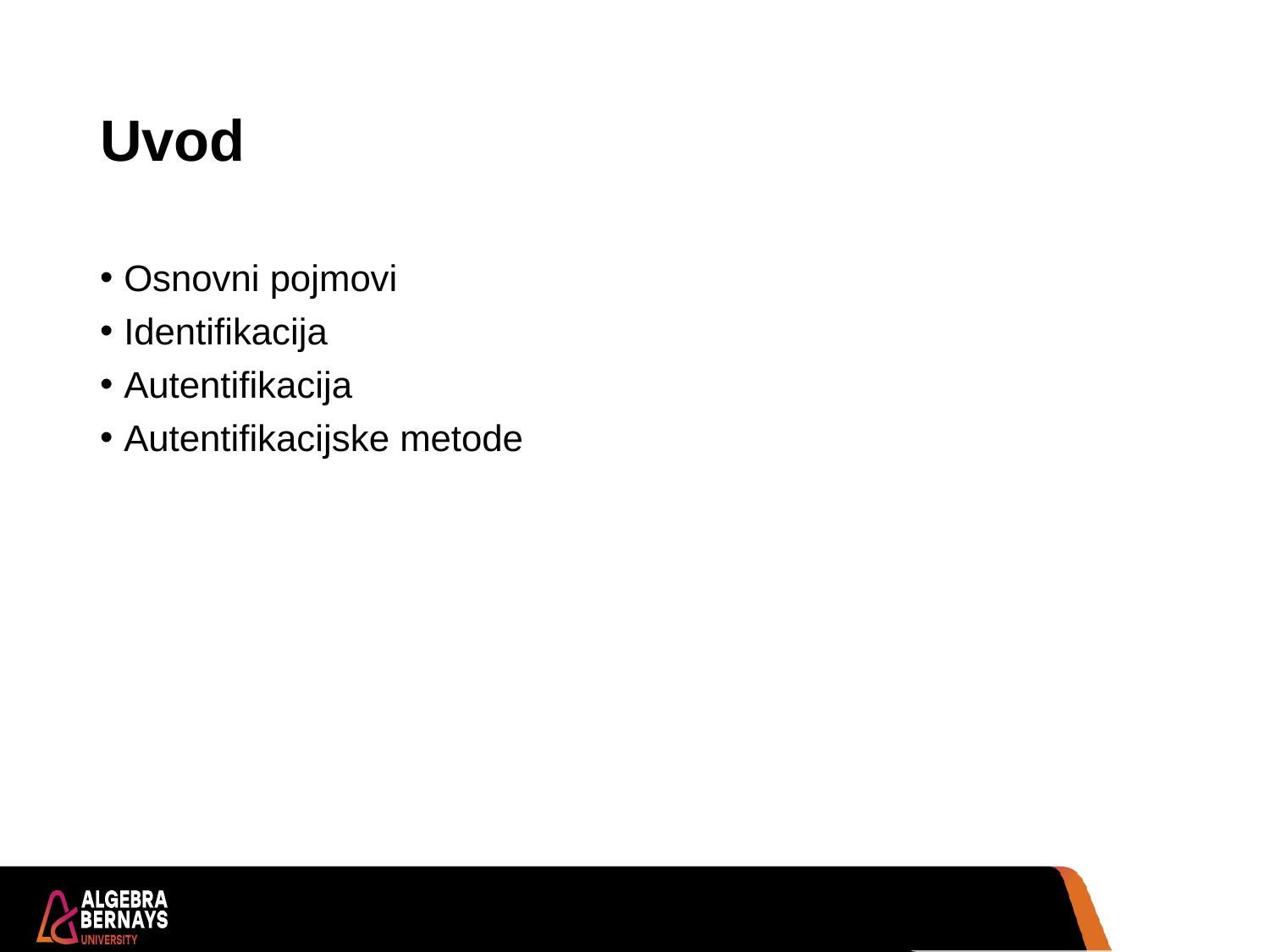

# Uvod
Osnovni pojmovi
Identifikacija
Autentifikacija
Autentifikacijske metode